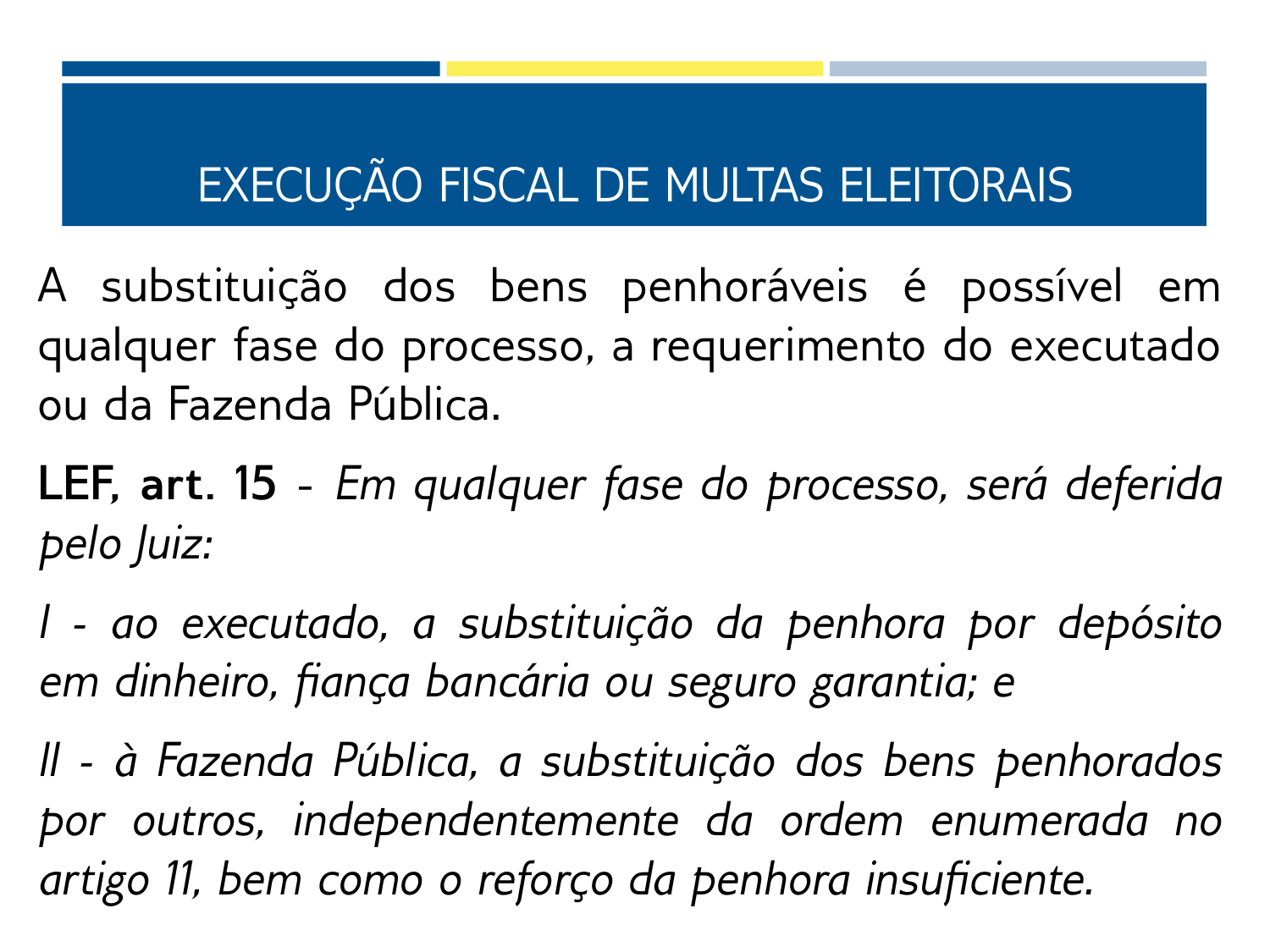

# EXECUÇÃO FISCAL DE MULTAS ELEITORAIS
A substituição dos bens penhoráveis é possível em qualquer fase do processo, a requerimento do executado ou da Fazenda Pública.
LEF, art. 15 - Em qualquer fase do processo, será deferida pelo Juiz:
I - ao executado, a substituição da penhora por depósito em dinheiro, fiança bancária ou seguro garantia; e
II - à Fazenda Pública, a substituição dos bens penhorados por outros, independentemente da ordem enumerada no artigo 11, bem como o reforço da penhora insuficiente.